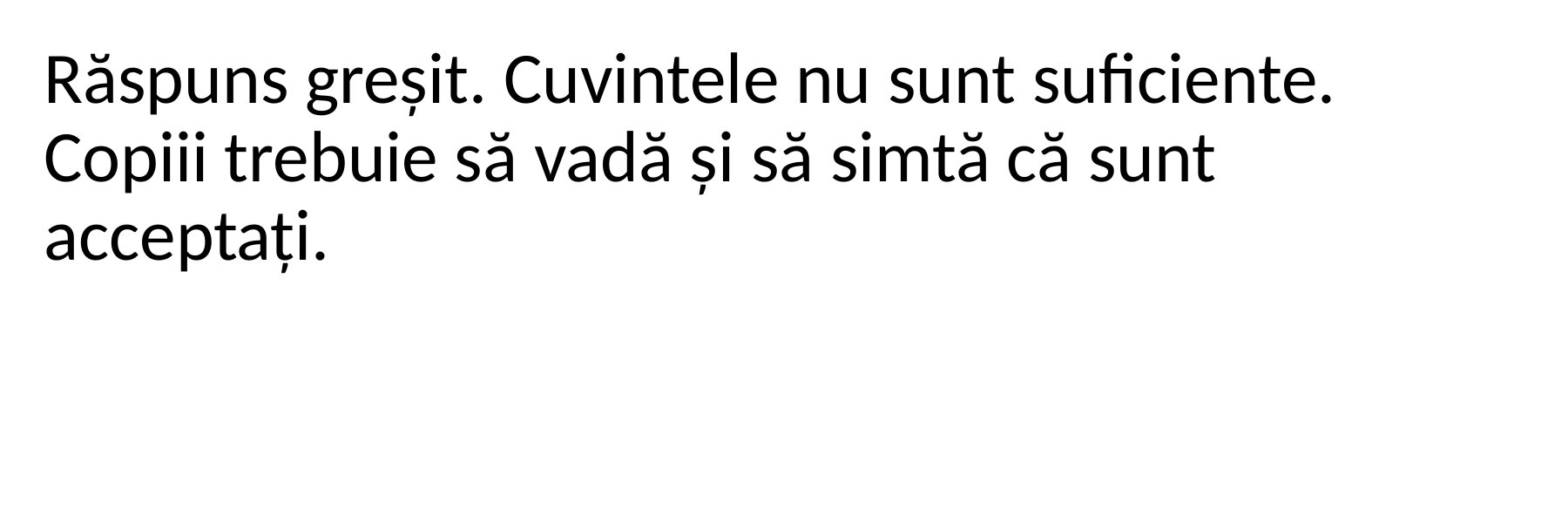

Răspuns greșit. Cuvintele nu sunt suficiente. Copiii trebuie să vadă și să simtă că sunt acceptați.